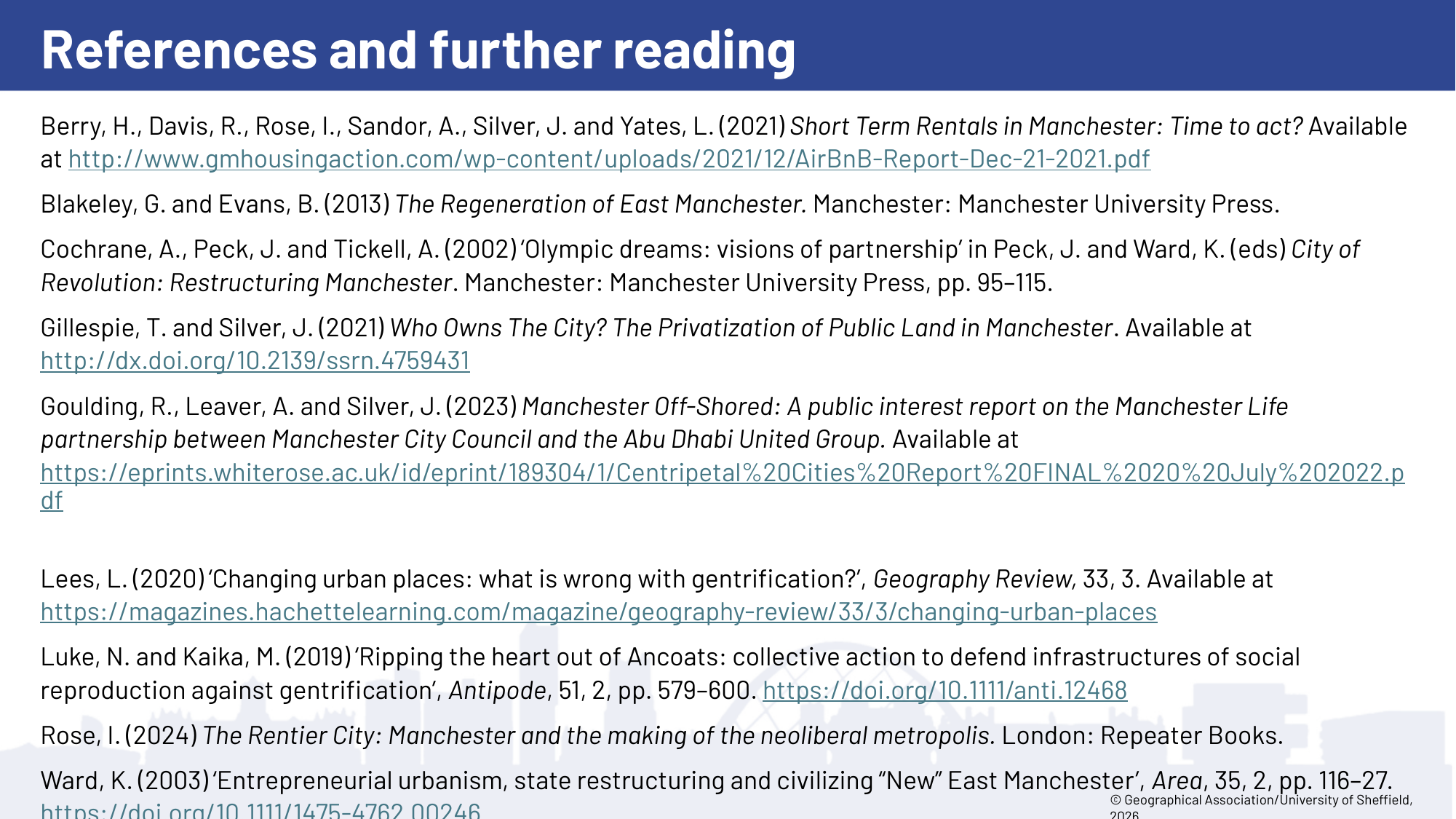

References and further reading
Berry, H., Davis, R., Rose, I., Sandor, A., Silver, J. and Yates, L. (2021) Short Term Rentals in Manchester: Time to act? Available at http://www.gmhousingaction.com/wp-content/uploads/2021/12/AirBnB-Report-Dec-21-2021.pdf
Blakeley, G. and Evans, B. (2013) The Regeneration of East Manchester. Manchester: Manchester University Press.
Cochrane, A., Peck, J. and Tickell, A. (2002) ‘Olympic dreams: visions of partnership’ in Peck, J. and Ward, K. (eds) City of Revolution: Restructuring Manchester. Manchester: Manchester University Press, pp. 95–115.
Gillespie, T. and Silver, J. (2021) Who Owns The City? The Privatization of Public Land in Manchester. Available at  http://dx.doi.org/10.2139/ssrn.4759431
Goulding, R., Leaver, A. and Silver, J. (2023) Manchester Off-Shored: A public interest report on the Manchester Life partnership between Manchester City Council and the Abu Dhabi United Group. Available at https://eprints.whiterose.ac.uk/id/eprint/189304/1/Centripetal%20Cities%20Report%20FINAL%2020%20July%202022.pdf
Lees, L. (2020) ‘Changing urban places: what is wrong with gentrification?’, Geography Review, 33, 3. Available at https://magazines.hachettelearning.com/magazine/geography-review/33/3/changing-urban-places
Luke, N. and Kaika, M. (2019) ‘Ripping the heart out of Ancoats: collective action to defend infrastructures of social reproduction against gentrification’, Antipode, 51, 2, pp. 579–600. https://doi.org/10.1111/anti.12468
Rose, I. (2024) The Rentier City: Manchester and the making of the neoliberal metropolis. London: Repeater Books.
Ward, K. (2003) ‘Entrepreneurial urbanism, state restructuring and civilizing “New” East Manchester’, Area, 35, 2, pp. 116–27. https://doi.org/10.1111/1475-4762.00246